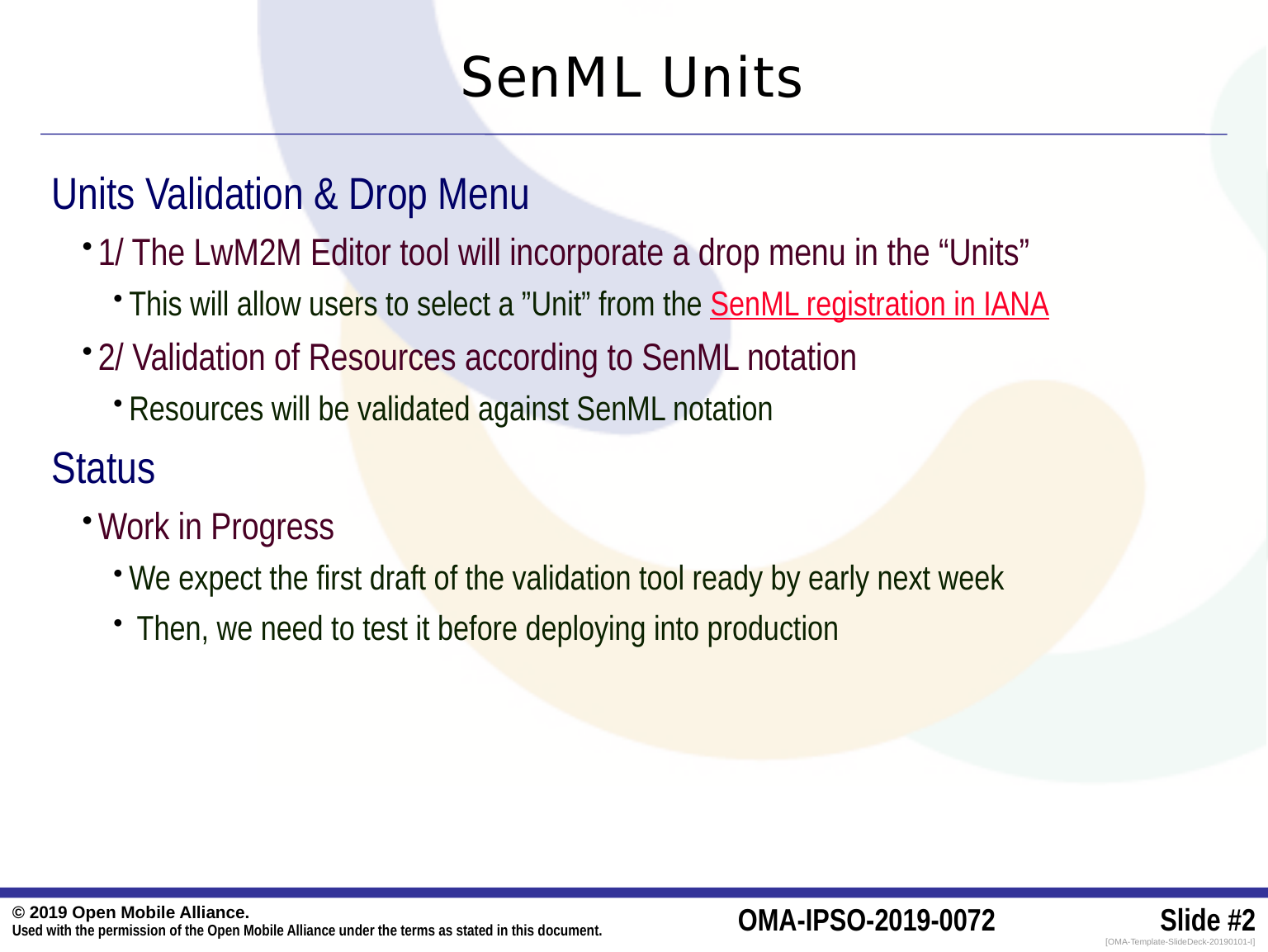

# SenML Units
Units Validation & Drop Menu
1/ The LwM2M Editor tool will incorporate a drop menu in the “Units”
This will allow users to select a ”Unit” from the SenML registration in IANA
2/ Validation of Resources according to SenML notation
Resources will be validated against SenML notation
Status
Work in Progress
We expect the first draft of the validation tool ready by early next week
 Then, we need to test it before deploying into production